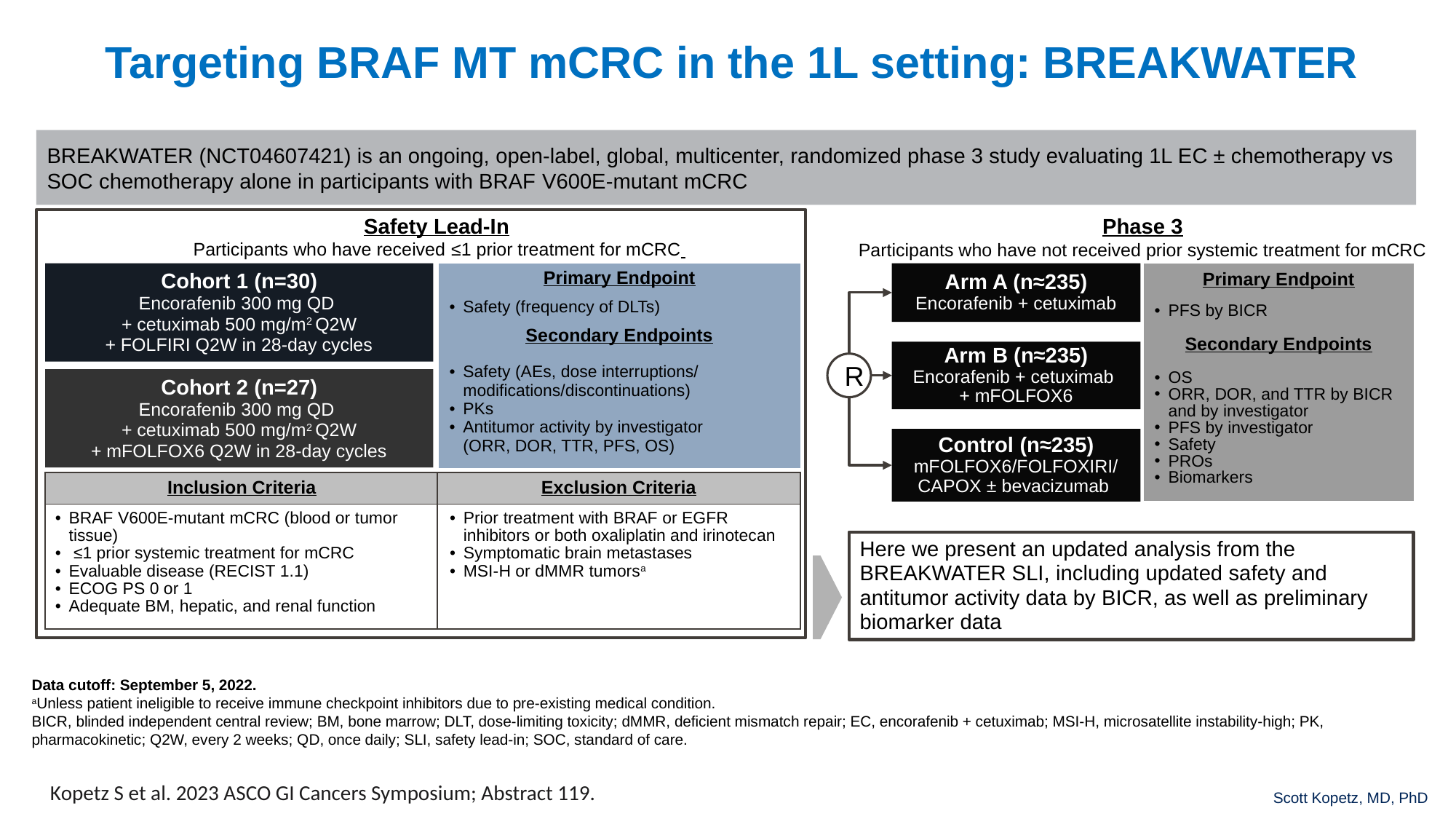

Targeting BRAF MT mCRC in the 1L setting: BREAKWATER
BREAKWATER (NCT04607421) is an ongoing, open-label, global, multicenter, randomized phase 3 study evaluating 1L EC ± chemotherapy vs SOC chemotherapy alone in participants with BRAF V600E-mutant mCRC
Safety Lead-In
Participants who have received ≤1 prior treatment for mCRC
Phase 3
Participants who have not received prior systemic treatment for mCRC

Cohort 1 (n=30)
Encorafenib 300 mg QD
+ cetuximab 500 mg/m2 Q2W
+ FOLFIRI Q2W in 28-day cycles
| Primary Endpoint |
| --- |
| PFS by BICR |
| Secondary Endpoints |
| OS ORR, DOR, and TTR by BICR and by investigator PFS by investigator Safety PROs Biomarkers |
| Primary Endpoint |
| --- |
| Safety (frequency of DLTs) |
| Secondary Endpoints |
| Safety (AEs, dose interruptions/ modifications/discontinuations) PKs Antitumor activity by investigator (ORR, DOR, TTR, PFS, OS) |
Arm A (n≈235)
Encorafenib + cetuximab
Arm B (n≈235)
Encorafenib + cetuximab
+ mFOLFOX6
R
Cohort 2 (n=27)
Encorafenib 300 mg QD
+ cetuximab 500 mg/m2 Q2W
+ mFOLFOX6 Q2W in 28-day cycles
Control (n≈235)
mFOLFOX6/FOLFOXIRI/
CAPOX ± bevacizumab
| Inclusion Criteria | Exclusion Criteria |
| --- | --- |
| BRAF V600E-mutant mCRC (blood or tumor tissue) ≤1 prior systemic treatment for mCRC Evaluable disease (RECIST 1.1) ECOG PS 0 or 1 Adequate BM, hepatic, and renal function | Prior treatment with BRAF or EGFR inhibitors or both oxaliplatin and irinotecan Symptomatic brain metastases MSI-H or dMMR tumorsa |
Here we present an updated analysis from the BREAKWATER SLI, including updated safety and antitumor activity data by BICR, as well as preliminary biomarker data

Data cutoff: September 5, 2022.
aUnless patient ineligible to receive immune checkpoint inhibitors due to pre-existing medical condition.
BICR, blinded independent central review; BM, bone marrow; DLT, dose-limiting toxicity; dMMR, deficient mismatch repair; EC, encorafenib + cetuximab; MSI-H, microsatellite instability-high; PK, pharmacokinetic; Q2W, every 2 weeks; QD, once daily; SLI, safety lead-in; SOC, standard of care.
Kopetz S et al. 2023 ASCO GI Cancers Symposium; Abstract 119.
Scott Kopetz, MD, PhD